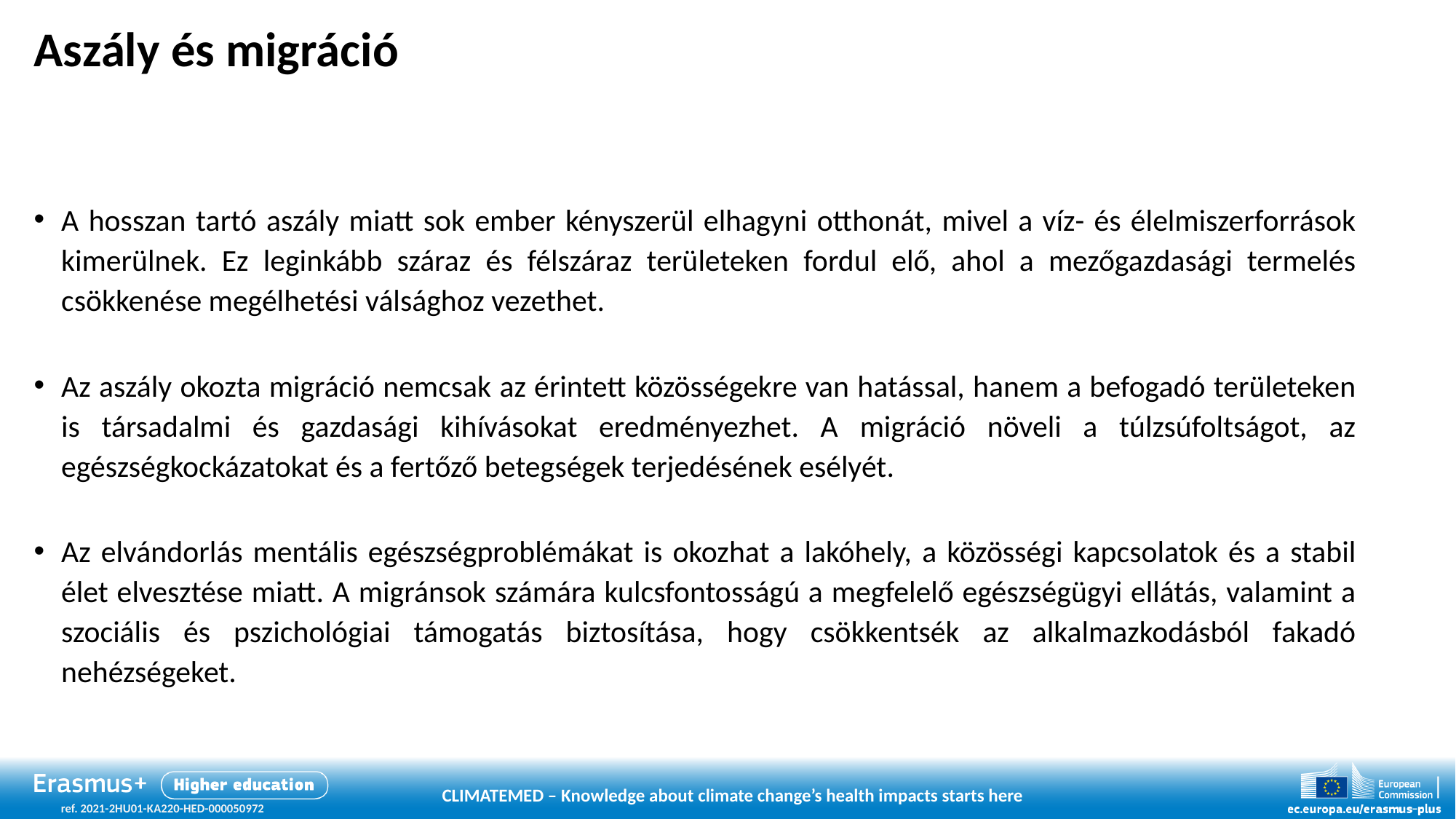

# Aszály és migráció
A hosszan tartó aszály miatt sok ember kényszerül elhagyni otthonát, mivel a víz- és élelmiszerforrások kimerülnek. Ez leginkább száraz és félszáraz területeken fordul elő, ahol a mezőgazdasági termelés csökkenése megélhetési válsághoz vezethet.
Az aszály okozta migráció nemcsak az érintett közösségekre van hatással, hanem a befogadó területeken is társadalmi és gazdasági kihívásokat eredményezhet. A migráció növeli a túlzsúfoltságot, az egészségkockázatokat és a fertőző betegségek terjedésének esélyét.
Az elvándorlás mentális egészségproblémákat is okozhat a lakóhely, a közösségi kapcsolatok és a stabil élet elvesztése miatt. A migránsok számára kulcsfontosságú a megfelelő egészségügyi ellátás, valamint a szociális és pszichológiai támogatás biztosítása, hogy csökkentsék az alkalmazkodásból fakadó nehézségeket.